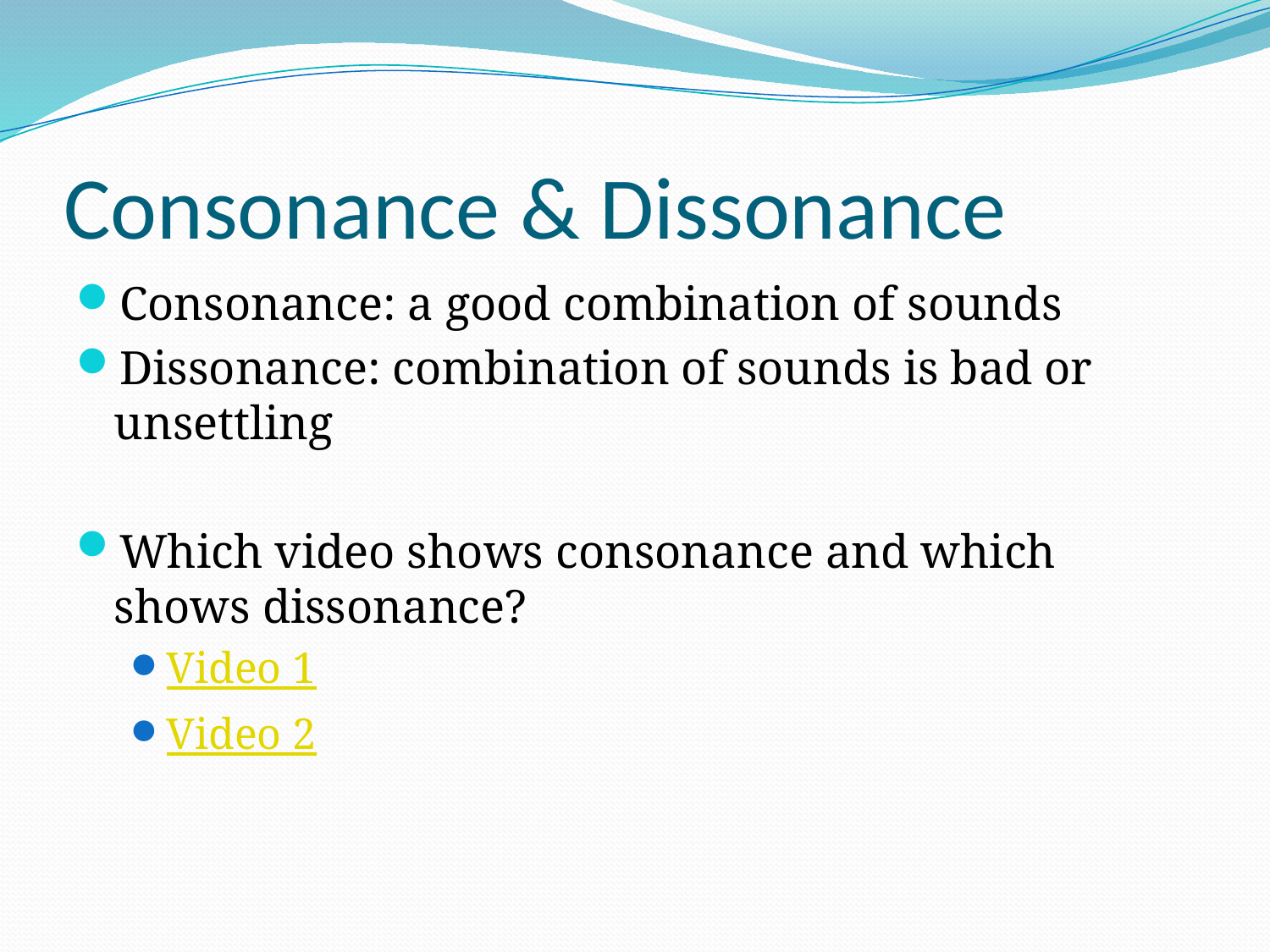

# Consonance & Dissonance
Consonance: a good combination of sounds
Dissonance: combination of sounds is bad or unsettling

Which video shows consonance and which shows dissonance?
Video 1
Video 2